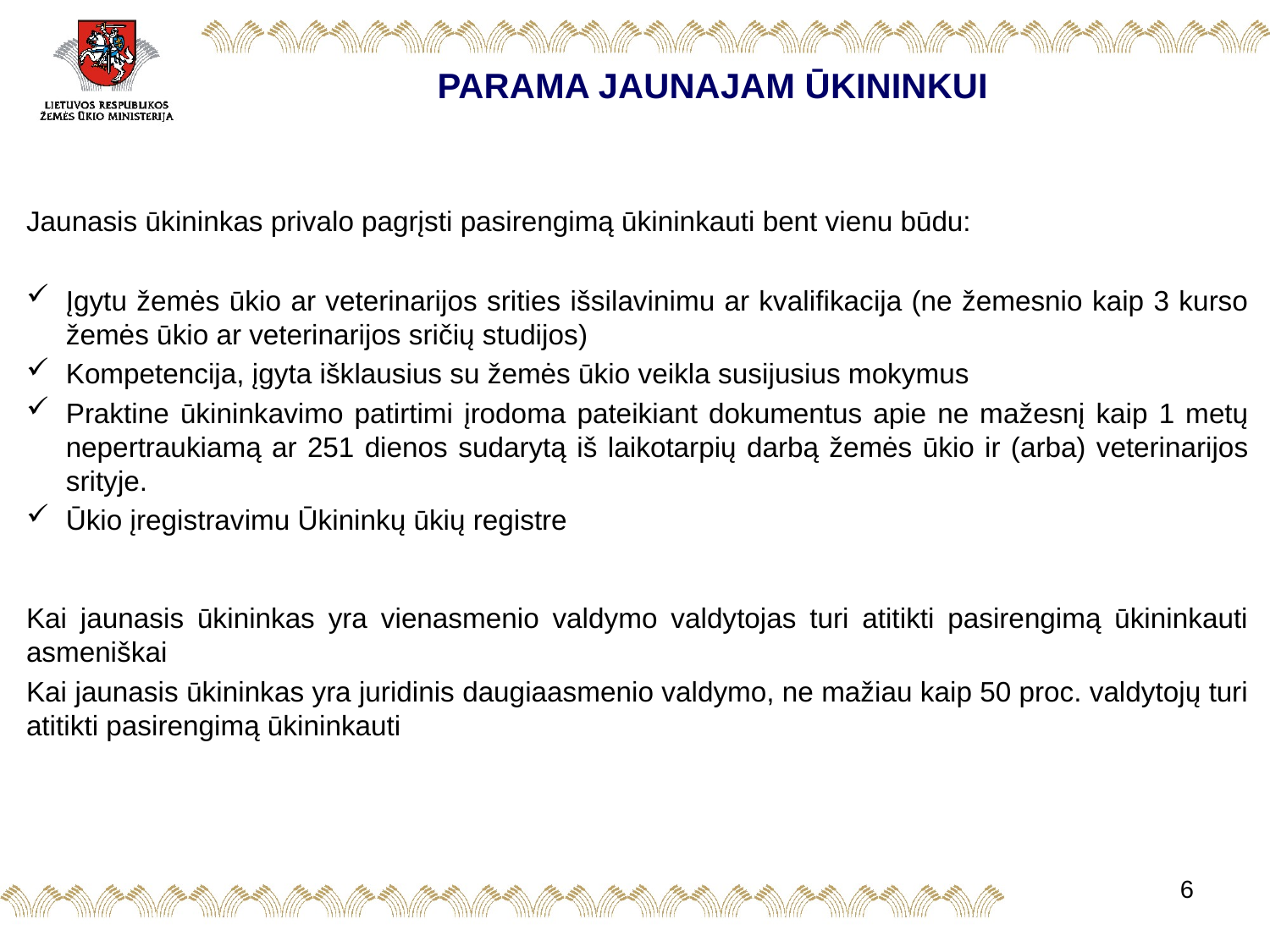

PARAMA JAUNAJAM ŪKININKUI

Jaunasis ūkininkas privalo pagrįsti pasirengimą ūkininkauti bent vienu būdu:

Įgytu žemės ūkio ar veterinarijos srities išsilavinimu ar kvalifikacija (ne žemesnio kaip 3 kurso žemės ūkio ar veterinarijos sričių studijos)
Kompetencija, įgyta išklausius su žemės ūkio veikla susijusius mokymus
Praktine ūkininkavimo patirtimi įrodoma pateikiant dokumentus apie ne mažesnį kaip 1 metų nepertraukiamą ar 251 dienos sudarytą iš laikotarpių darbą žemės ūkio ir (arba) veterinarijos srityje.
Ūkio įregistravimu Ūkininkų ūkių registre

Kai jaunasis ūkininkas yra vienasmenio valdymo valdytojas turi atitikti pasirengimą ūkininkauti asmeniškai
Kai jaunasis ūkininkas yra juridinis daugiaasmenio valdymo, ne mažiau kaip 50 proc. valdytojų turi atitikti pasirengimą ūkininkauti

6